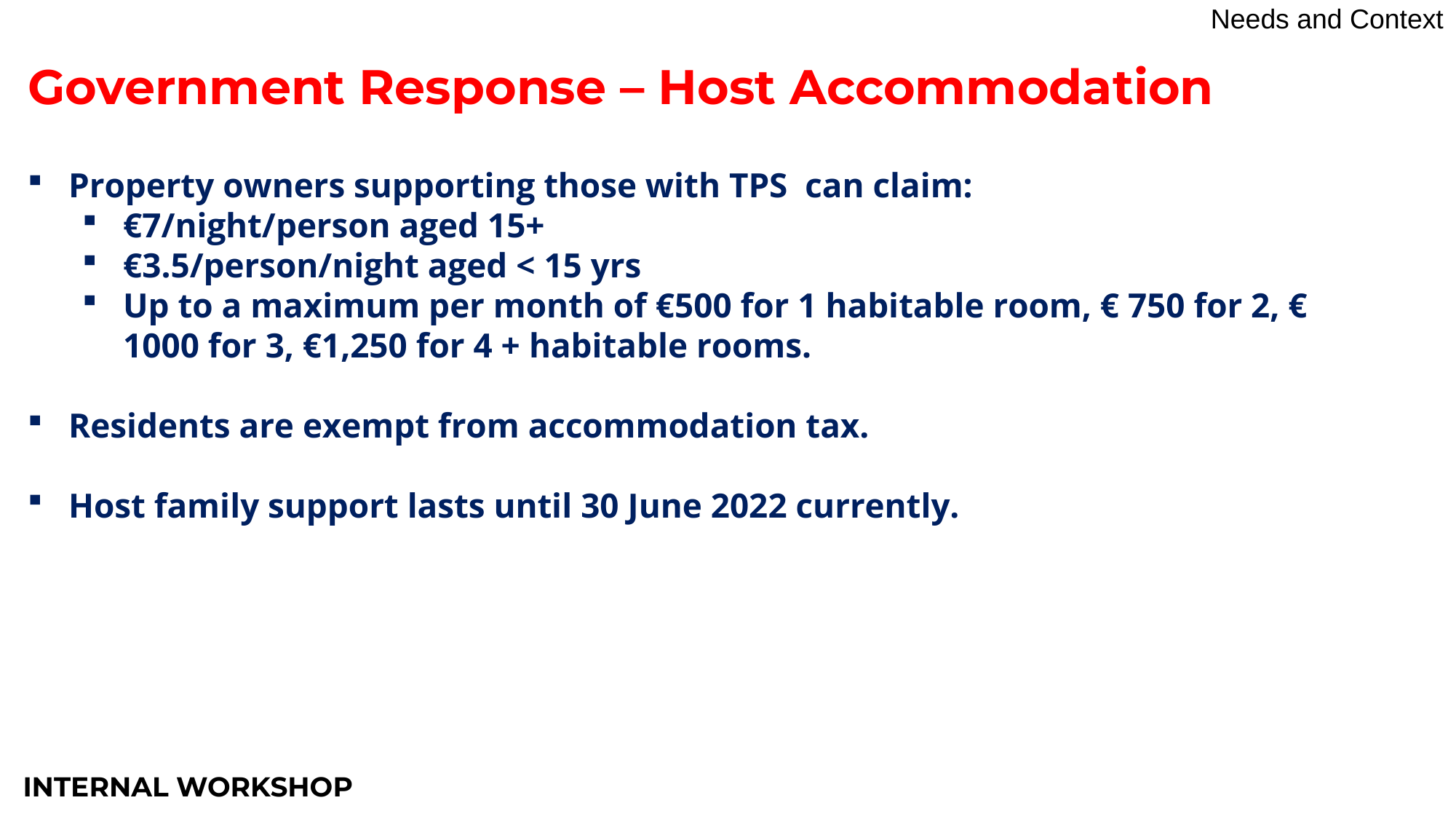

Needs and Context
Government Response – Host Accommodation
Property owners supporting those with TPS  can claim:
€7/night/person aged 15+
€3.5/person/night aged < 15 yrs
Up to a maximum per month of €500 for 1 habitable room, € 750 for 2, € 1000 for 3, €1,250 for 4 + habitable rooms.

Residents are exempt from accommodation tax.

Host family support lasts until 30 June 2022 currently.

INTERNAL WORKSHOP